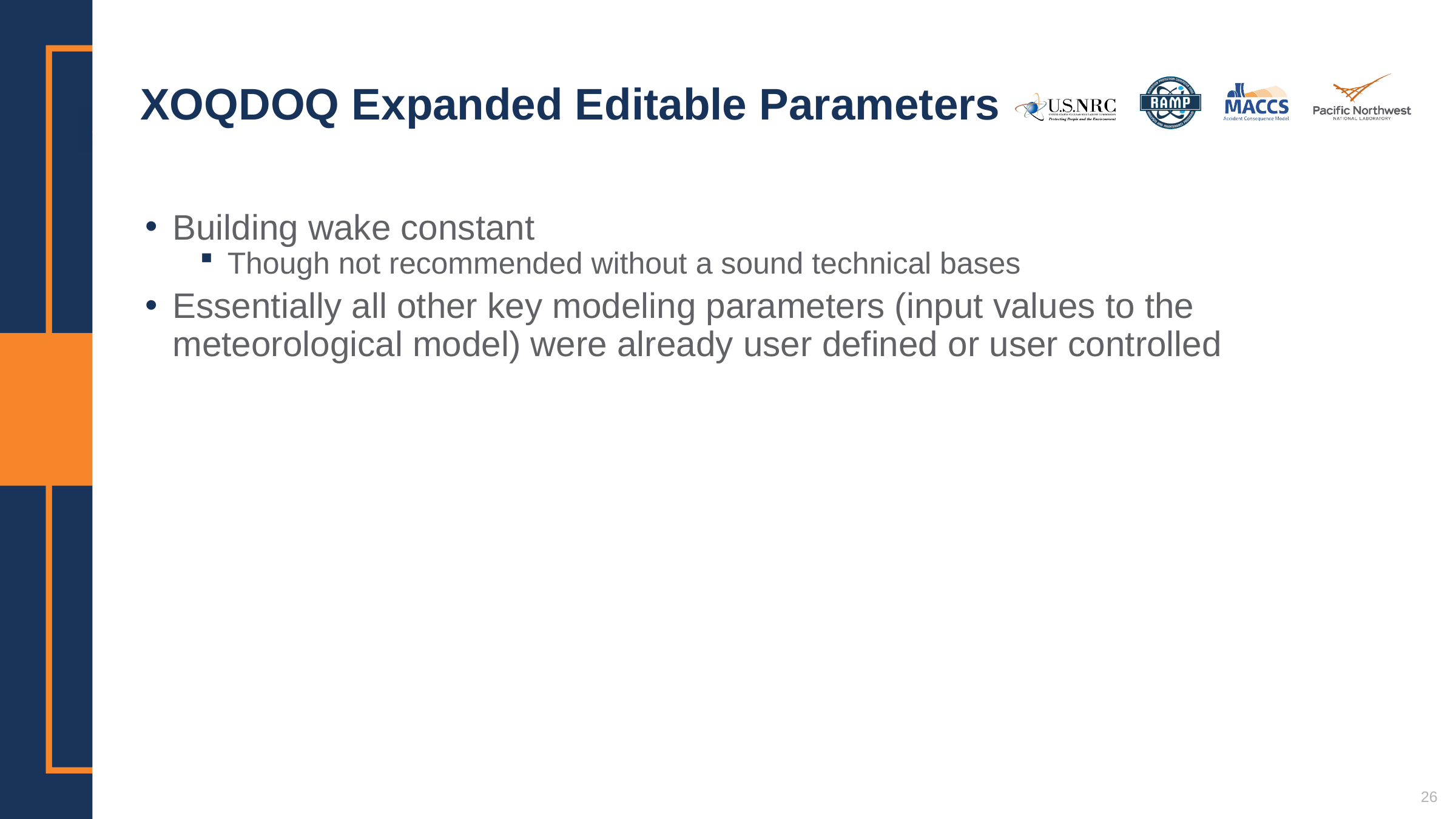

# XOQDOQ Expanded Editable Parameters
Building wake constant
Though not recommended without a sound technical bases
Essentially all other key modeling parameters (input values to the meteorological model) were already user defined or user controlled

26